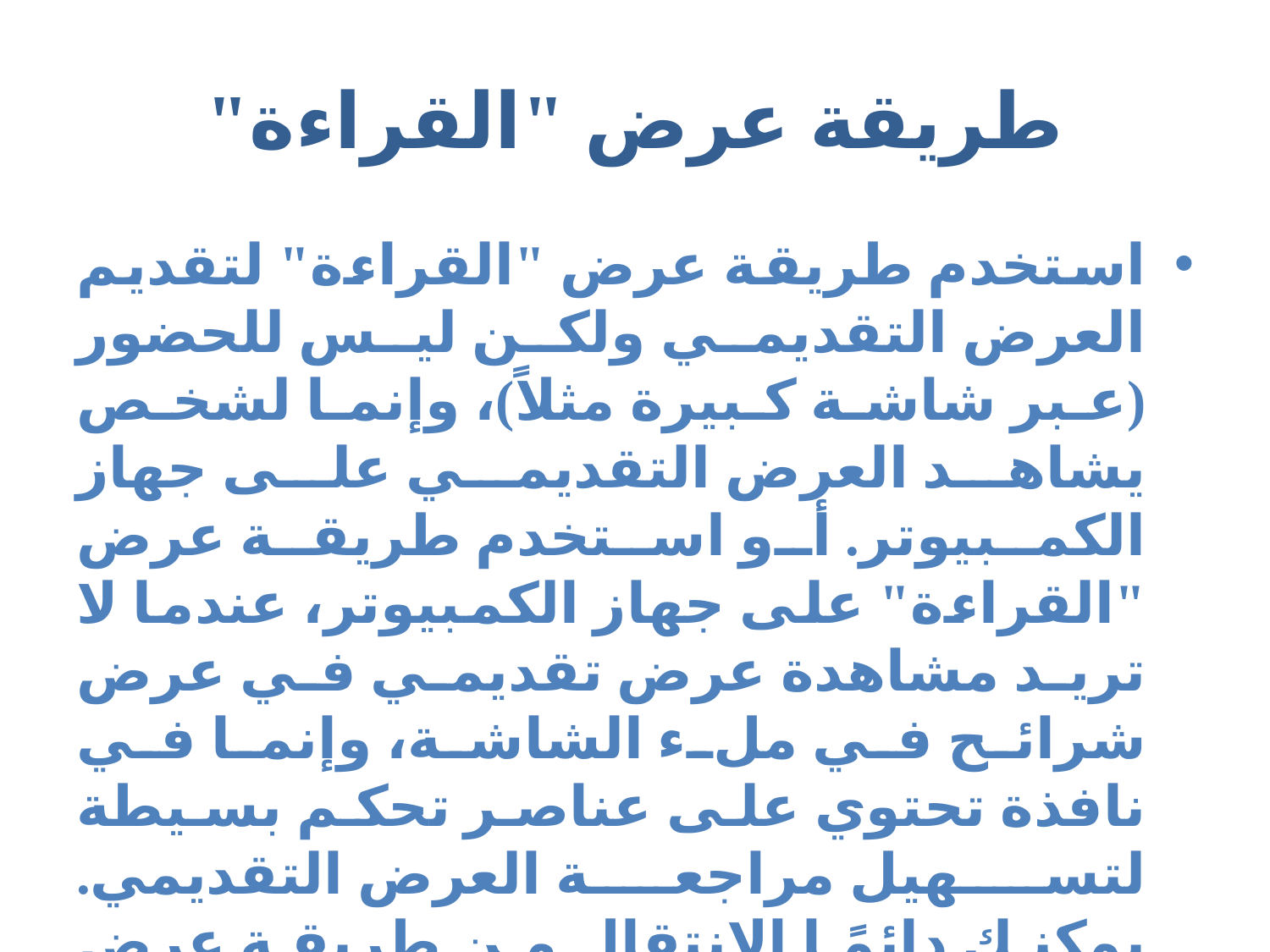

# طريقة عرض "القراءة"
استخدم طريقة عرض "القراءة" لتقديم العرض التقديمي ولكن ليس للحضور (عبر شاشة كبيرة مثلاً)، وإنما لشخص يشاهد العرض التقديمي على جهاز الكمبيوتر. أو استخدم طريقة عرض "القراءة" على جهاز الكمبيوتر، عندما لا تريد مشاهدة عرض تقديمي في عرض شرائح في ملء الشاشة، وإنما في نافذة تحتوي على عناصر تحكم بسيطة لتسهيل مراجعة العرض التقديمي. يمكنك دائمًا الانتقال من طريقة عرض "القراءة" إلى إحدى طرق العرض الأخرى، إذا أردت تغيير العرض التقديمي.